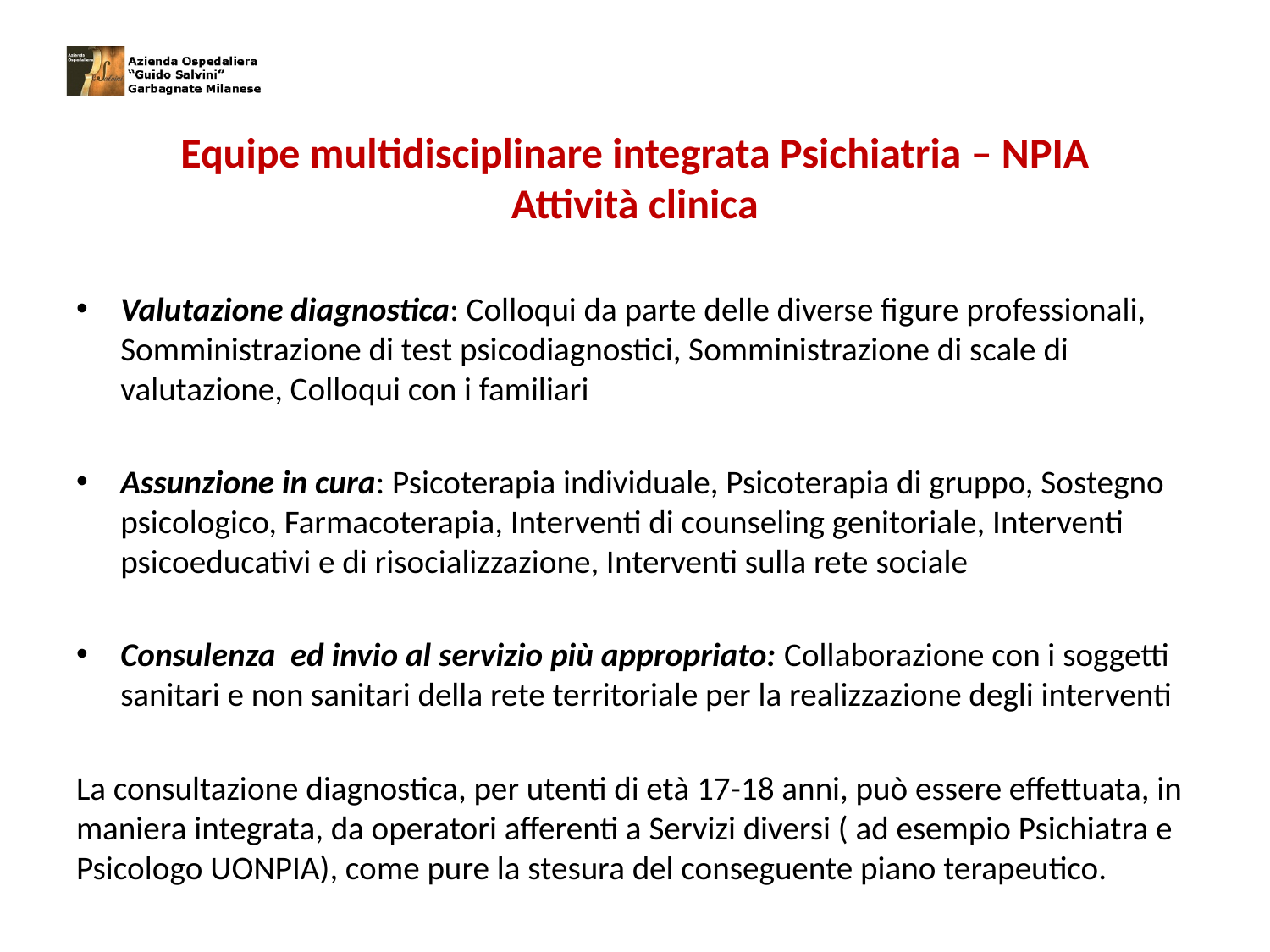

# Equipe multidisciplinare integrata Psichiatria – NPIA Attività clinica
Valutazione diagnostica: Colloqui da parte delle diverse figure professionali, Somministrazione di test psicodiagnostici, Somministrazione di scale di valutazione, Colloqui con i familiari

Assunzione in cura: Psicoterapia individuale, Psicoterapia di gruppo, Sostegno psicologico, Farmacoterapia, Interventi di counseling genitoriale, Interventi psicoeducativi e di risocializzazione, Interventi sulla rete sociale

Consulenza  ed invio al servizio più appropriato: Collaborazione con i soggetti sanitari e non sanitari della rete territoriale per la realizzazione degli interventi

La consultazione diagnostica, per utenti di età 17-18 anni, può essere effettuata, in maniera integrata, da operatori afferenti a Servizi diversi ( ad esempio Psichiatra e Psicologo UONPIA), come pure la stesura del conseguente piano terapeutico.